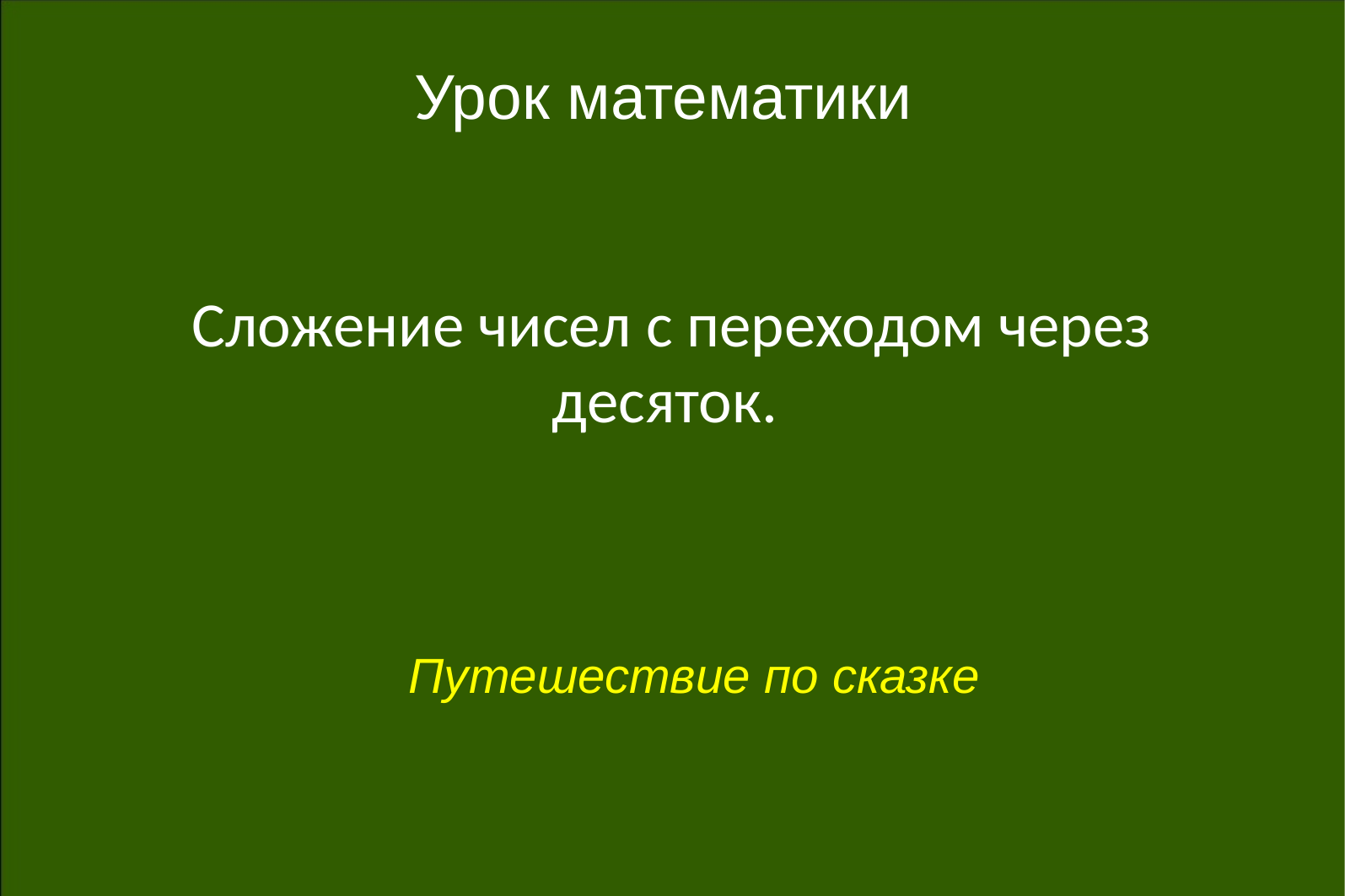

Урок математики

Сложение чисел с переходом через десяток.

Путешествие по сказке